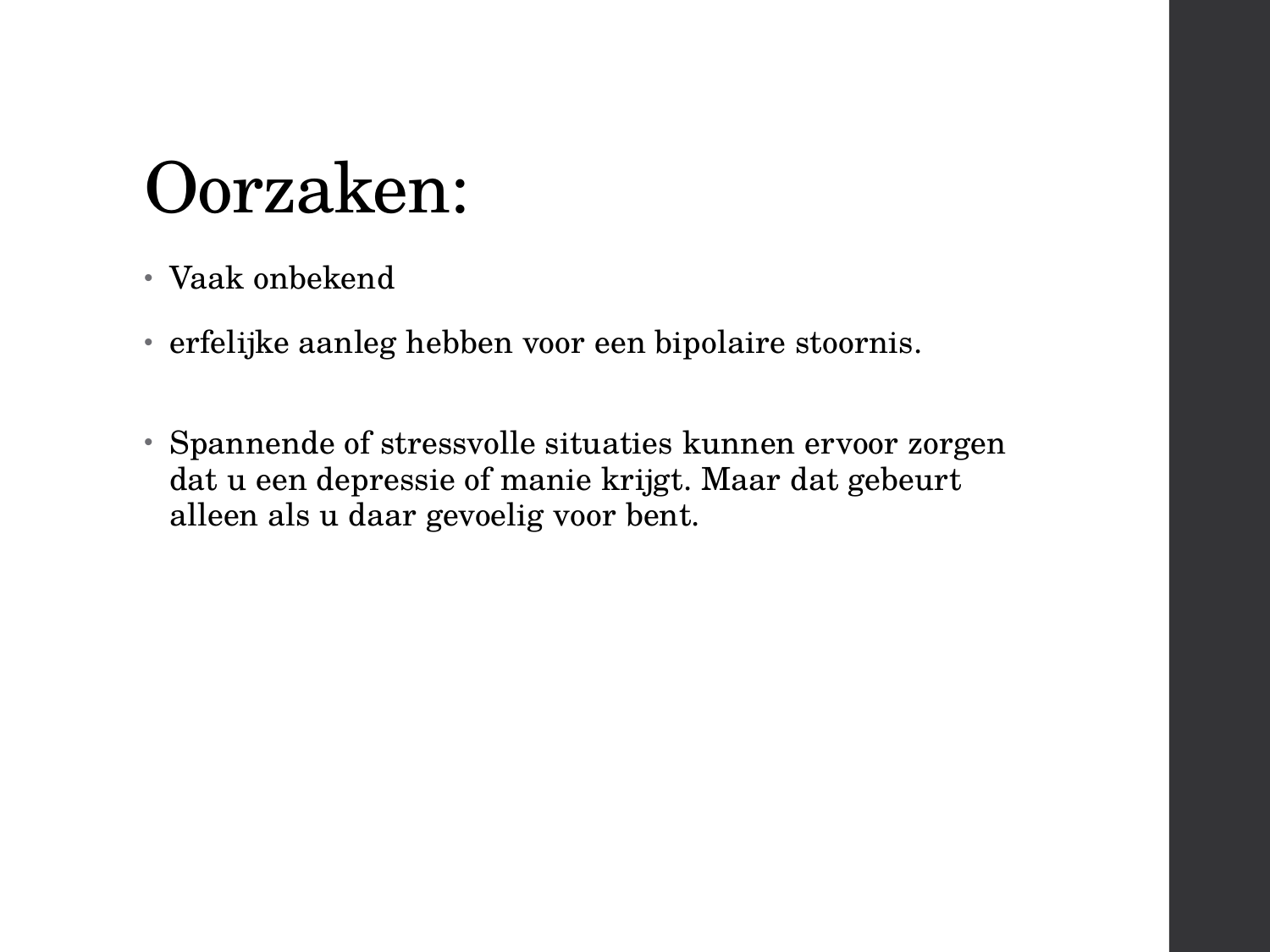

# Oorzaken:
Vaak onbekend
erfelijke aanleg hebben voor een bipolaire stoornis.
Spannende of stressvolle situaties kunnen ervoor zorgen dat u een depressie of manie krijgt. Maar dat gebeurt alleen als u daar gevoelig voor bent.